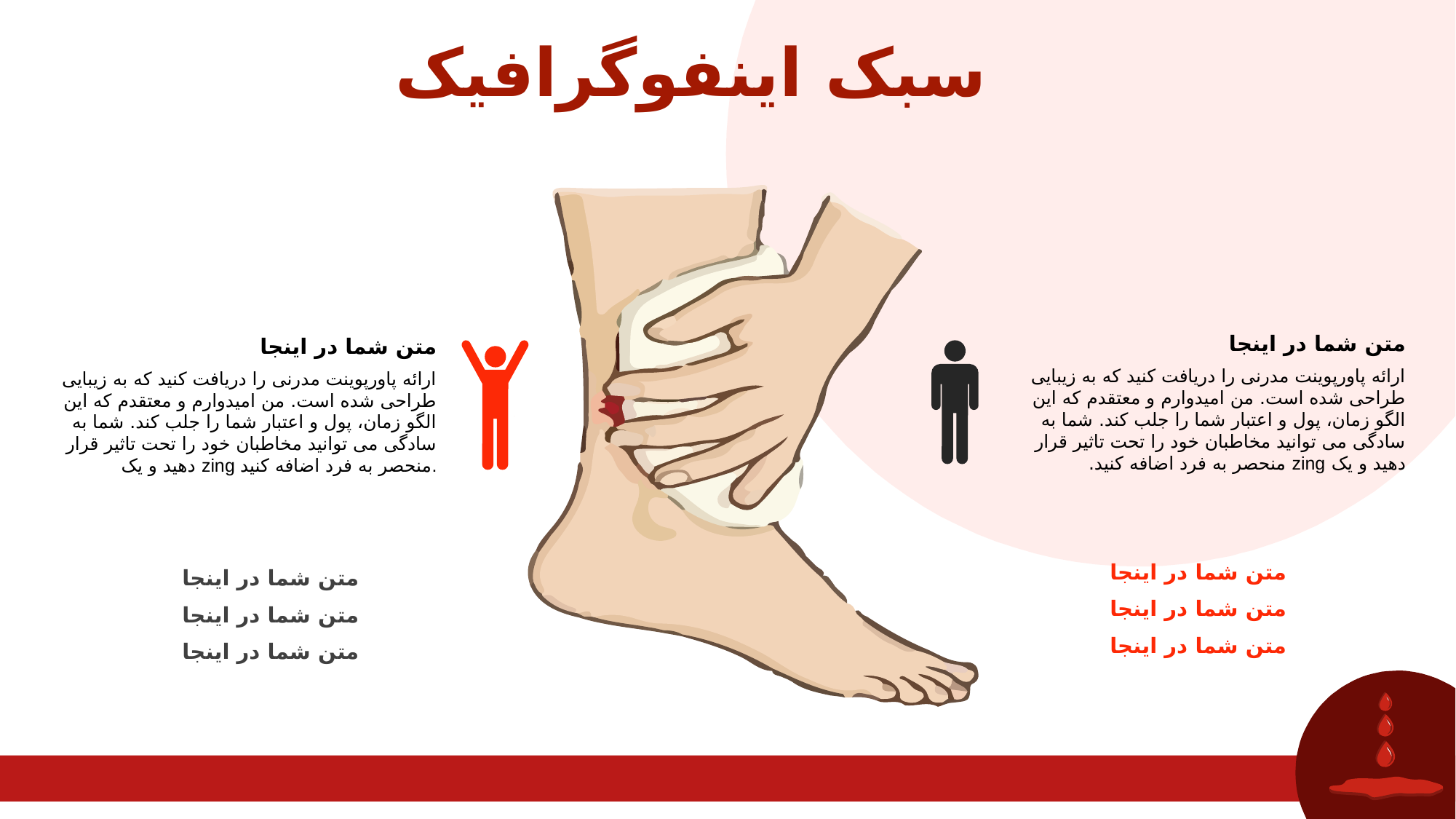

سبک اینفوگرافیک

متن شما در اینجا
ارائه پاورپوینت مدرنی را دریافت کنید که به زیبایی طراحی شده است. من امیدوارم و معتقدم که این الگو زمان، پول و اعتبار شما را جلب کند. شما به سادگی می توانید مخاطبان خود را تحت تاثیر قرار دهید و یک zing منحصر به فرد اضافه کنید.
متن شما در اینجا
ارائه پاورپوینت مدرنی را دریافت کنید که به زیبایی طراحی شده است. من امیدوارم و معتقدم که این الگو زمان، پول و اعتبار شما را جلب کند. شما به سادگی می توانید مخاطبان خود را تحت تاثیر قرار دهید و یک zing منحصر به فرد اضافه کنید.

متن شما در اینجا
متن شما در اینجا
متن شما در اینجا
متن شما در اینجا
متن شما در اینجا
متن شما در اینجا